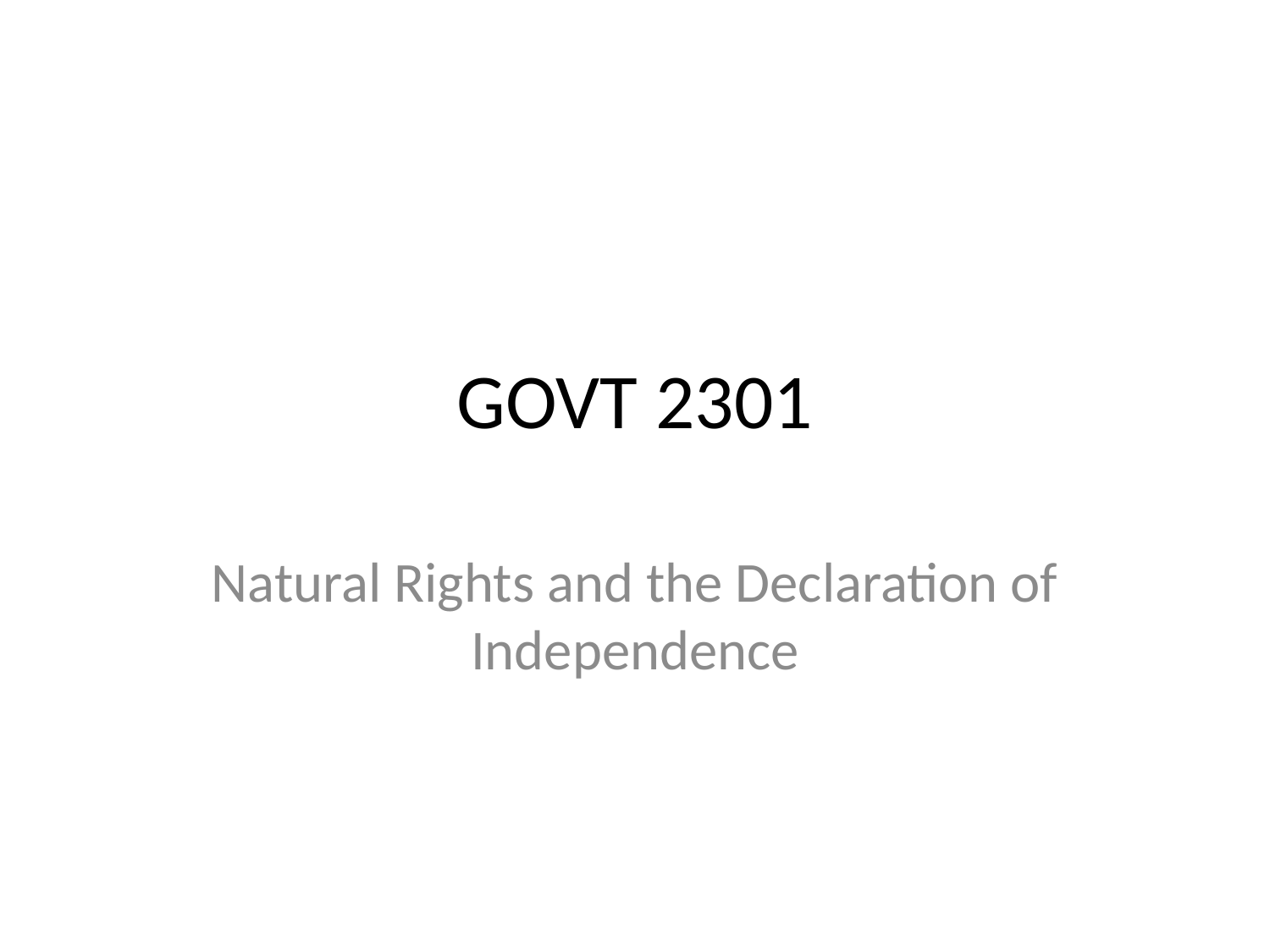

# GOVT 2301
Natural Rights and the Declaration of Independence